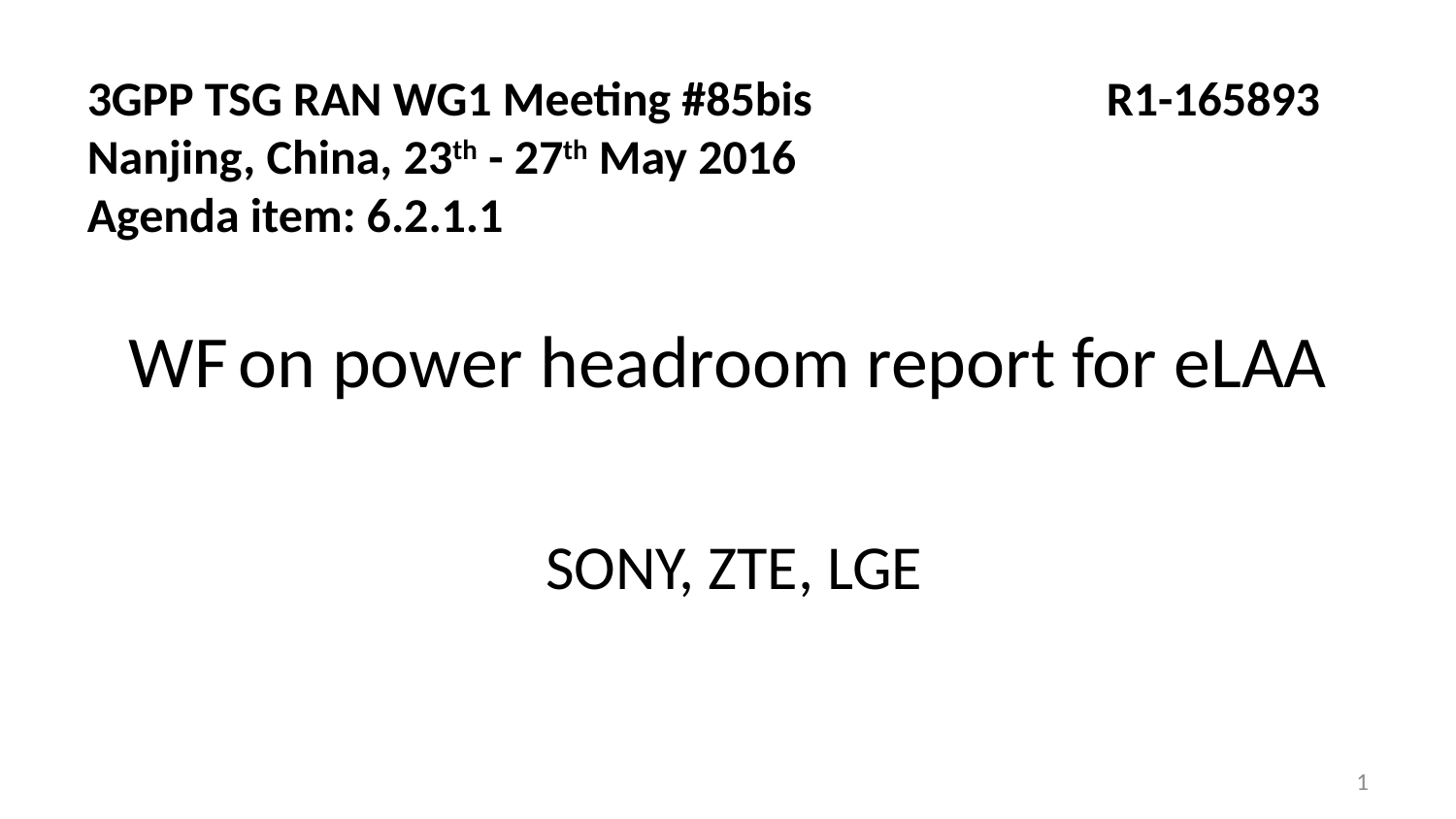

3GPP TSG RAN WG1 Meeting #85bis			R1-165893
Nanjing, China, 23th - 27th May 2016
Agenda item: 6.2.1.1
WF on power headroom report for eLAA
SONY, ZTE, LGE
1